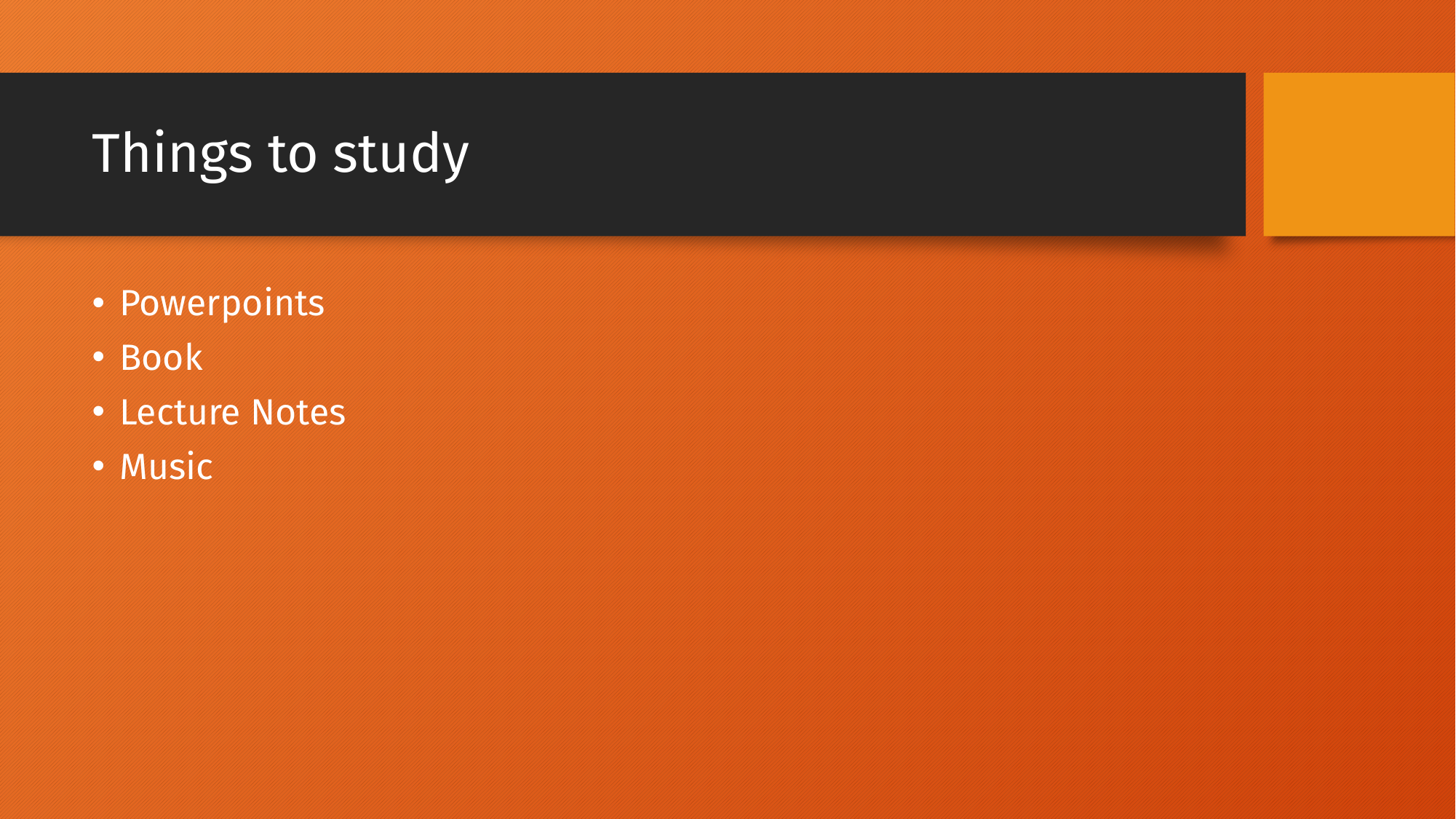

# Things to study
Powerpoints
Book
Lecture Notes
Music